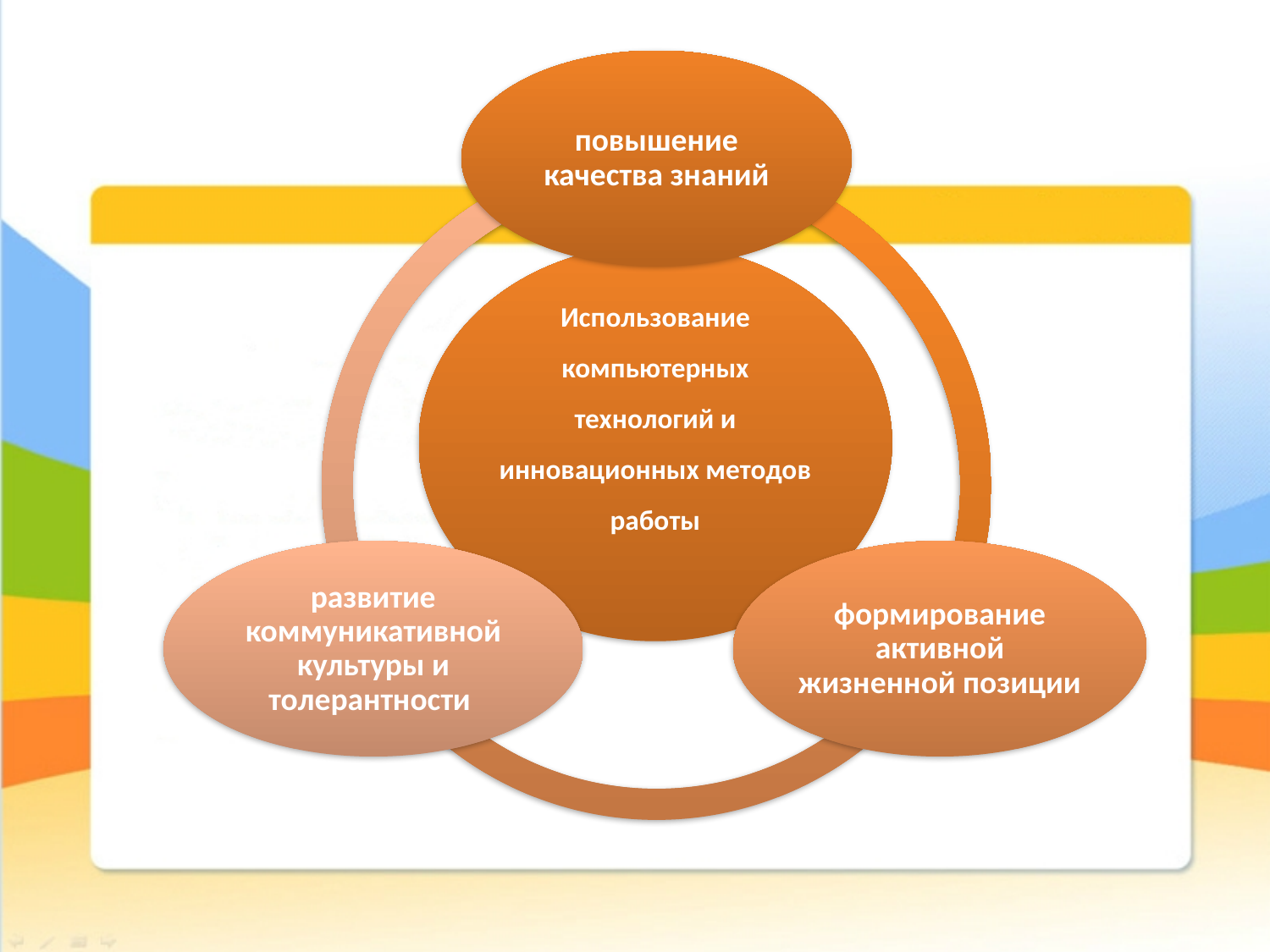

Использование компьютерных технологий и инновационных методов работы

повышение качества знаний
формирование активной жизненной позиции
развитие коммуникативной культуры и толерантности